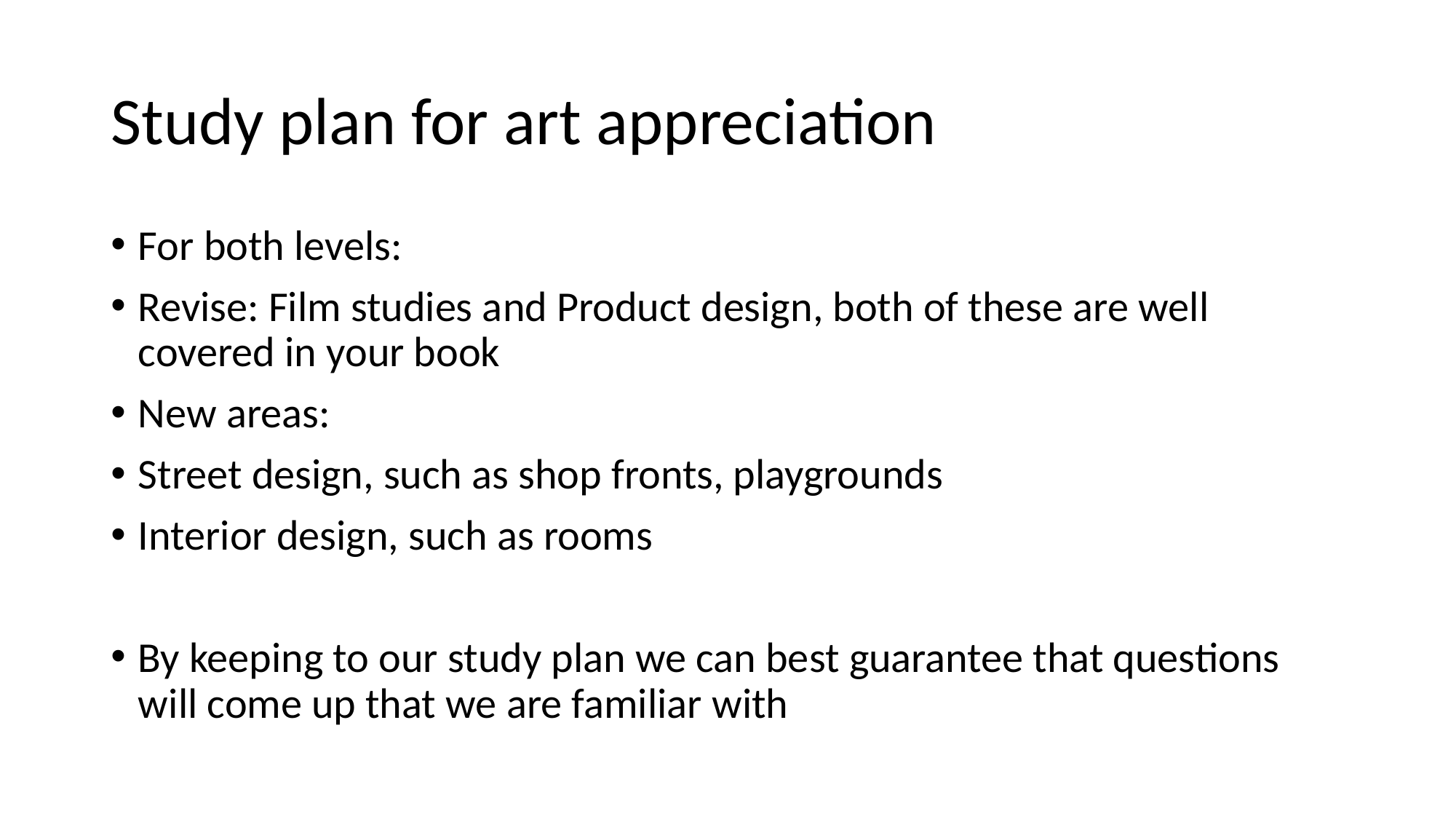

# Study plan for art appreciation
For both levels:
Revise: Film studies and Product design, both of these are well covered in your book
New areas:
Street design, such as shop fronts, playgrounds
Interior design, such as rooms

By keeping to our study plan we can best guarantee that questions will come up that we are familiar with